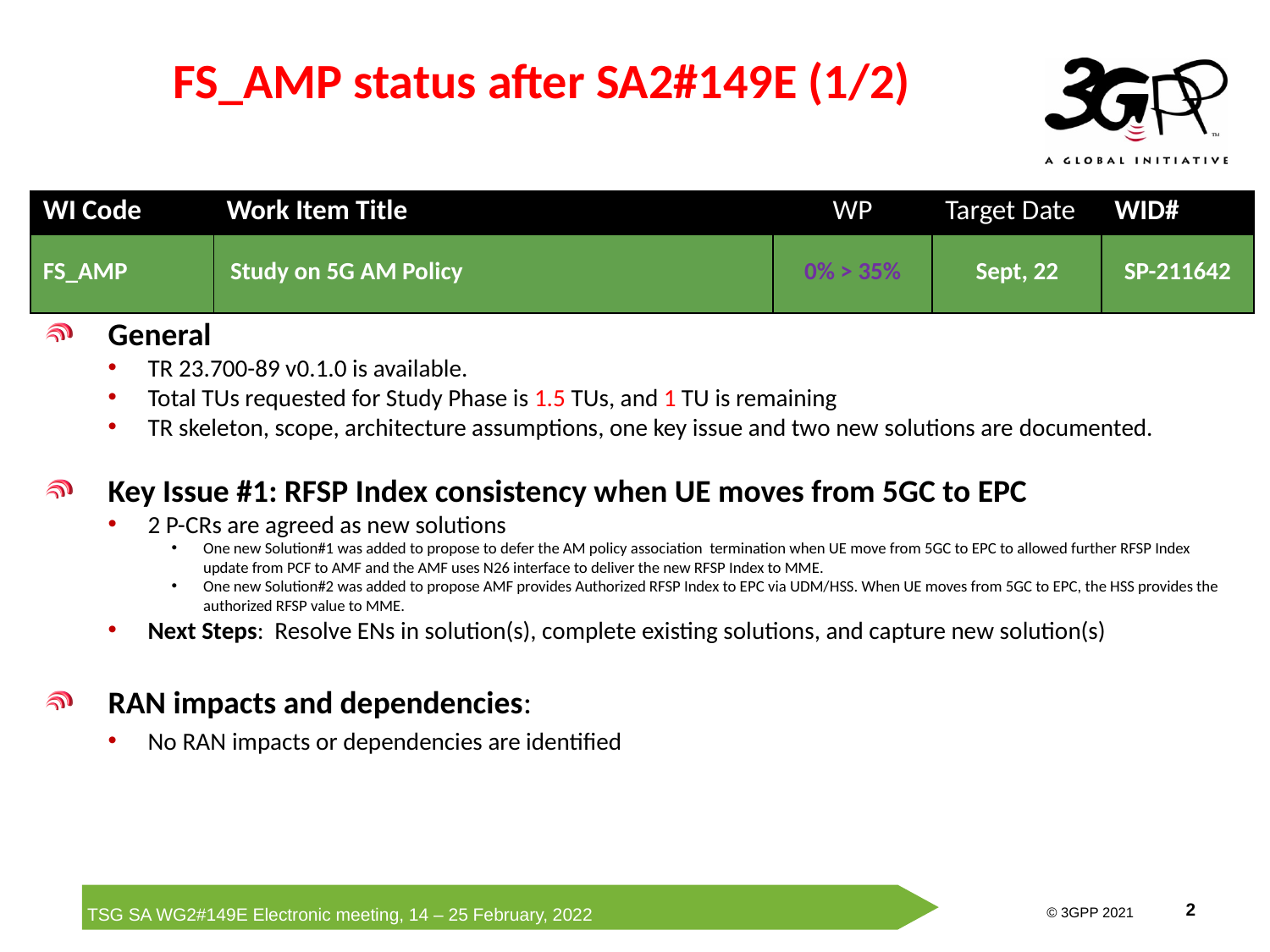

# FS_AMP status after SA2#149E (1/2)
| WI Code | Work Item Title | WP | Target Date | WID# |
| --- | --- | --- | --- | --- |
| FS\_AMP | Study on 5G AM Policy | 0% > 35% | Sept, 22 | SP-211642 |
General
TR 23.700-89 v0.1.0 is available.
Total TUs requested for Study Phase is 1.5 TUs, and 1 TU is remaining
TR skeleton, scope, architecture assumptions, one key issue and two new solutions are documented.

Key Issue #1: RFSP Index consistency when UE moves from 5GC to EPC
2 P-CRs are agreed as new solutions
One new Solution#1 was added to propose to defer the AM policy association  termination when UE move from 5GC to EPC to allowed further RFSP Index update from PCF to AMF and the AMF uses N26 interface to deliver the new RFSP Index to MME.
One new Solution#2 was added to propose AMF provides Authorized RFSP Index to EPC via UDM/HSS. When UE moves from 5GC to EPC, the HSS provides the authorized RFSP value to MME.
Next Steps:  Resolve ENs in solution(s), complete existing solutions, and capture new solution(s)

RAN impacts and dependencies:
No RAN impacts or dependencies are identified